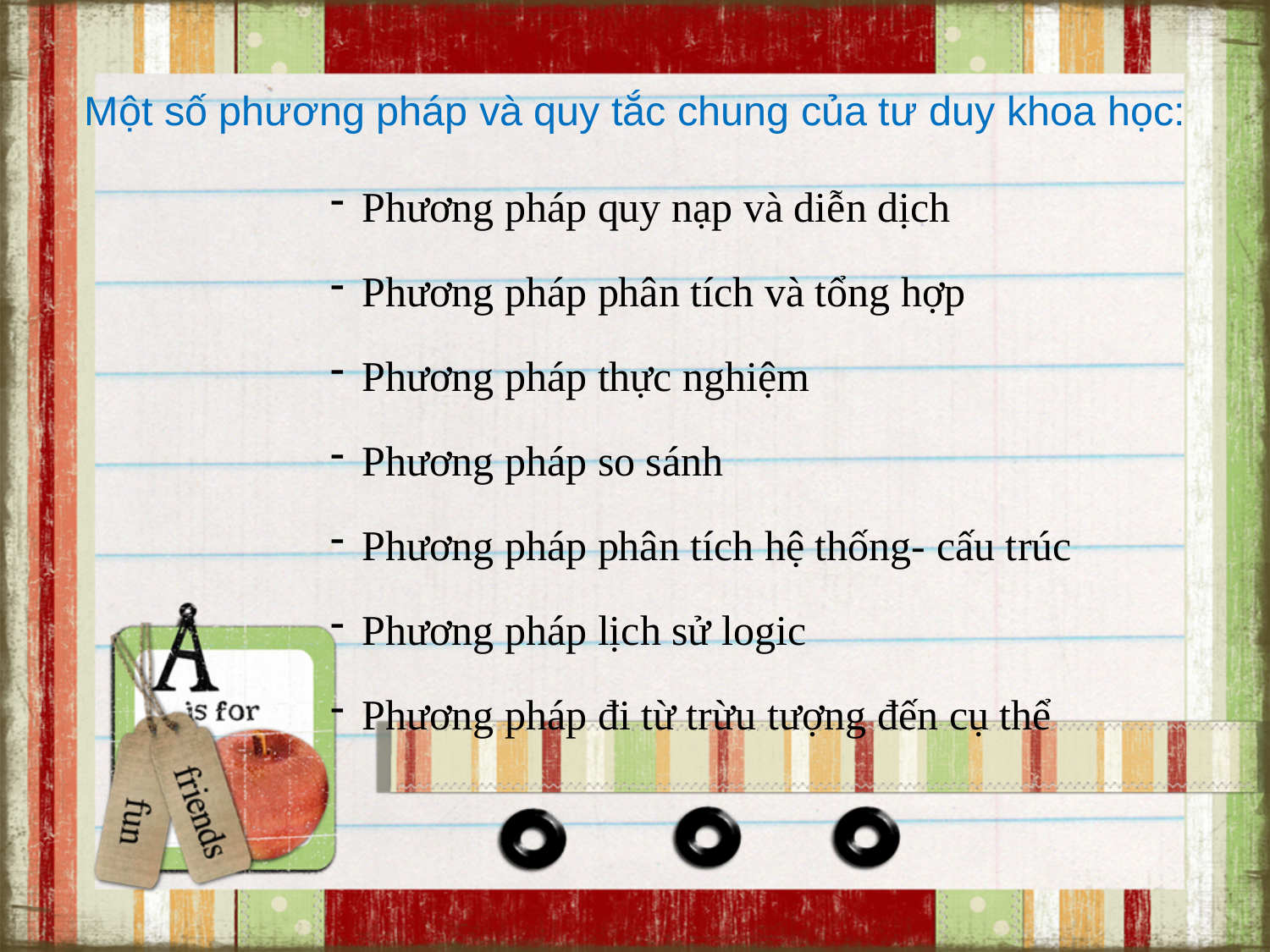

# Một số phương pháp và quy tắc chung của tư duy khoa học:
Phương pháp quy nạp và diễn dịch
Phương pháp phân tích và tổng hợp
Phương pháp thực nghiệm
Phương pháp so sánh
Phương pháp phân tích hệ thống- cấu trúc
Phương pháp lịch sử logic
Phương pháp đi từ trừu tượng đến cụ thể